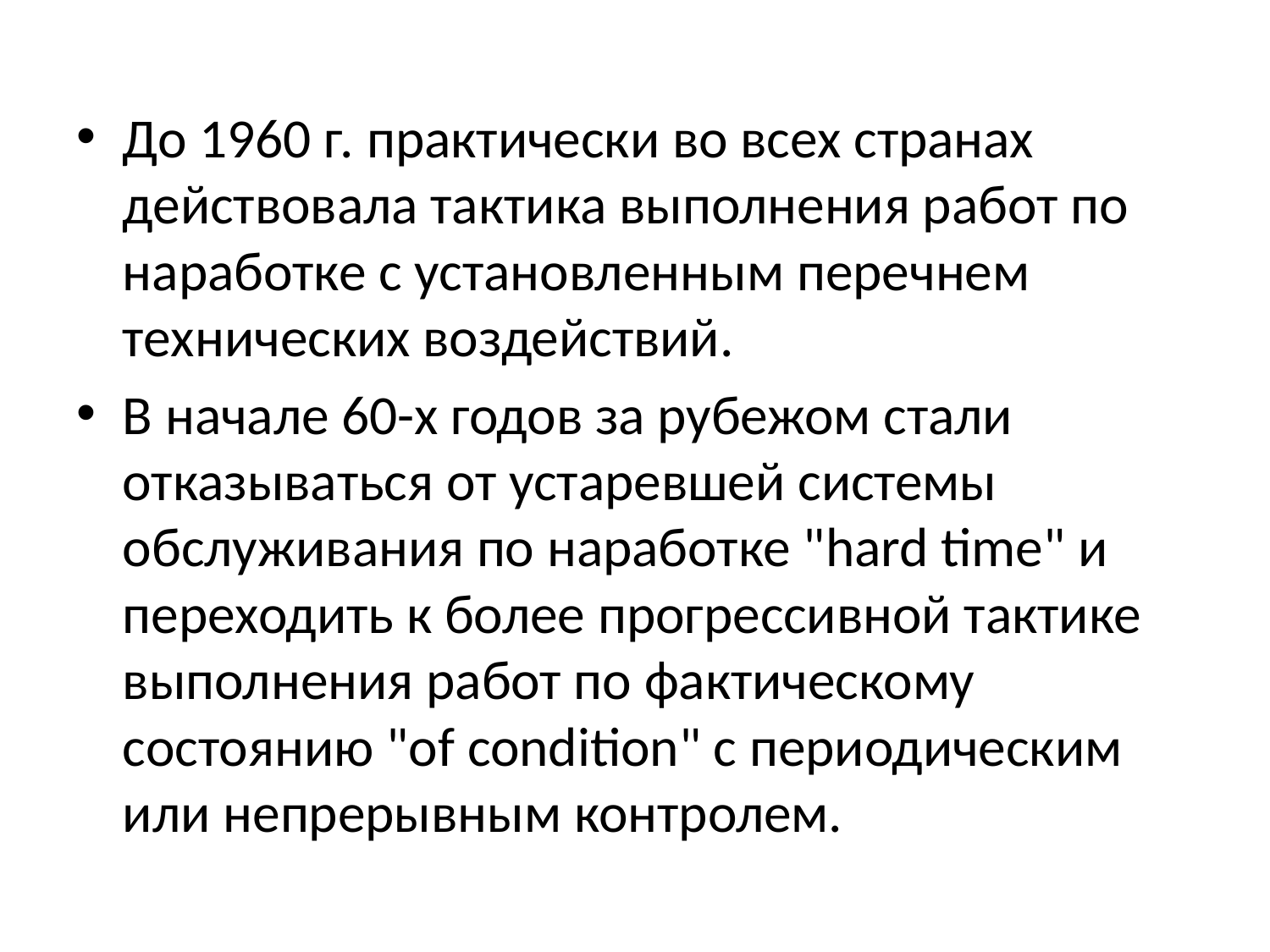

До 1960 г. практически во всех странах действовала тактика выполнения работ по наработке с установленным перечнем технических воздействий.
В начале 60-х годов за рубежом стали отказываться от устаревшей системы обслуживания по наработке "hard time" и переходить к более прогрессивной тактике выполнения работ по фактическому состоянию "of condition" с периодическим или непрерывным контролем.